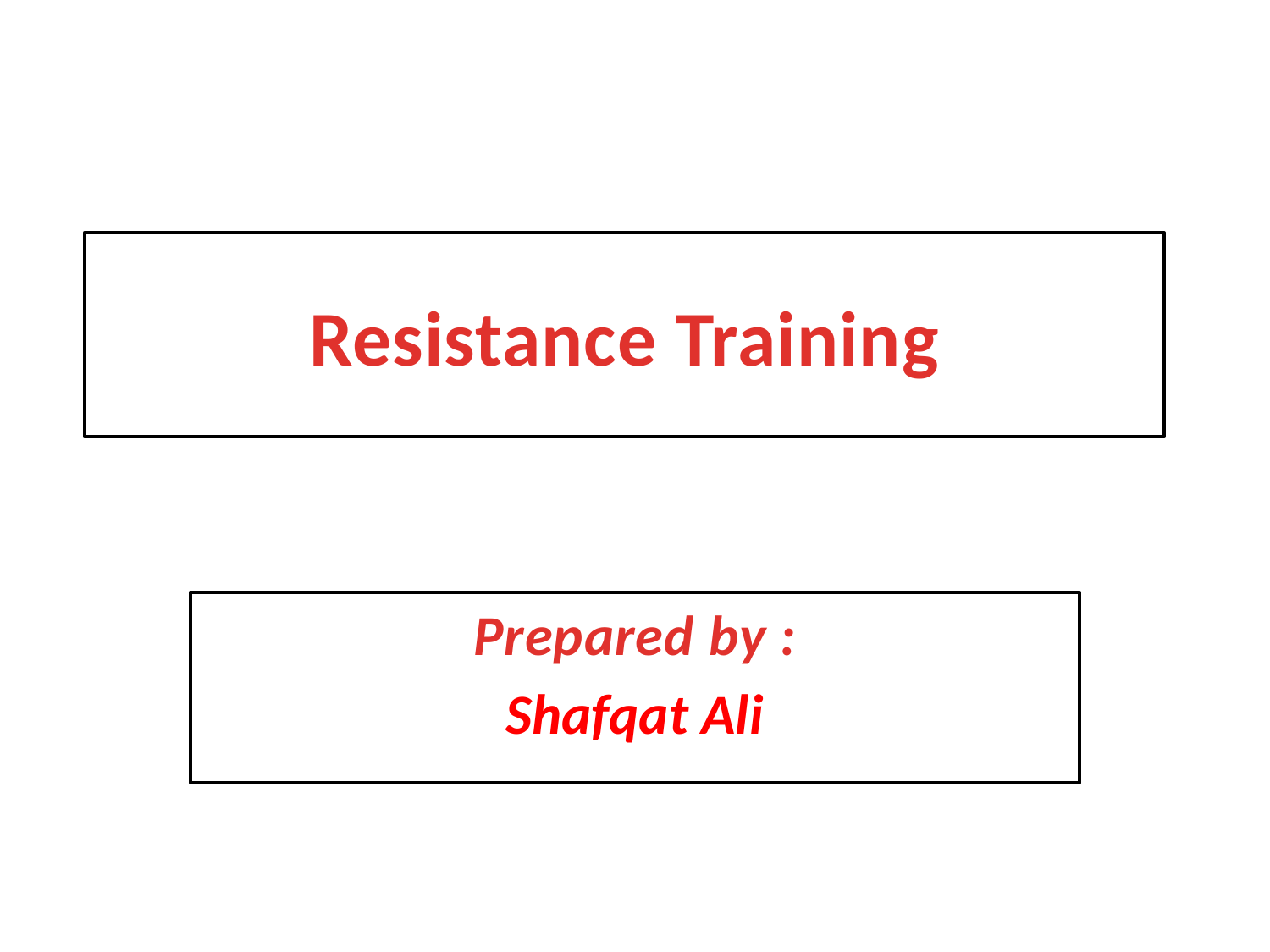

# Resistance Training
Prepared by :
Shafqat Ali